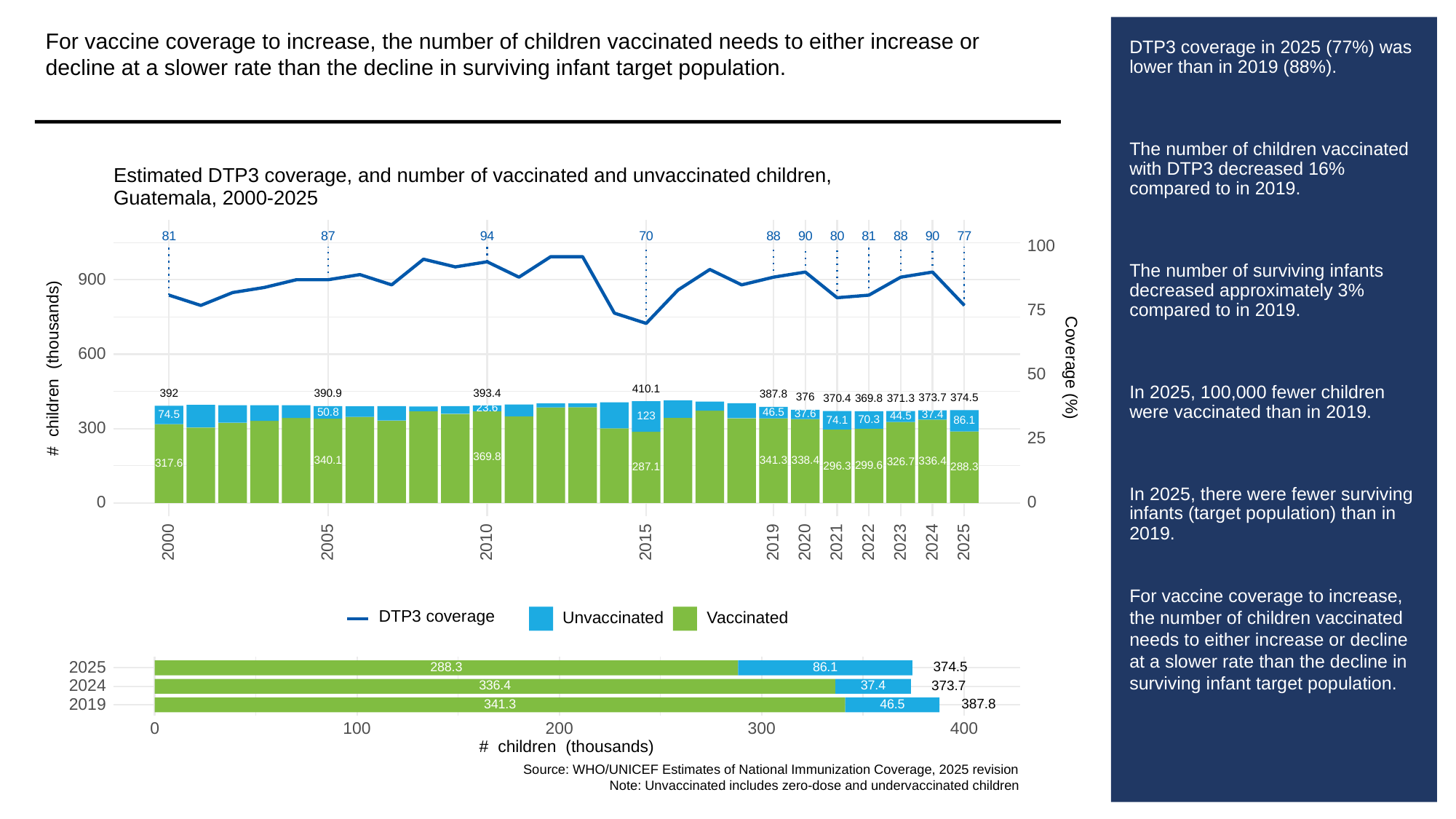

For vaccine coverage to increase, the number of children vaccinated needs to either increase or decline at a slower rate than the decline in surviving infant target population.
# DTP3 coverage in 2025 (77%) was lower than in 2019 (88%).

The number of children vaccinated with DTP3 decreased 16% compared to in 2019.

The number of surviving infants decreased approximately 3% compared to in 2019.

In 2025, 100,000 fewer children were vaccinated than in 2019.

In 2025, there were fewer surviving infants (target population) than in 2019.

For vaccine coverage to increase, the number of children vaccinated needs to either increase or decline at a slower rate than the decline in surviving infant target population.

Estimated DTP3 coverage, and number of vaccinated and unvaccinated children,
Guatemala, 2000-2025

81
87
94
70
88
90
80
81
88
90
77
100

900

75

600

#  children  (thousands)
Coverage (%)
50
410.1
393.4
392
390.9
387.8

376
374.5
373.7
371.3
370.4
369.8

23.6

50.8
46.5

37.6

37.4
74.5

44.5
123

70.3
74.1

86.1

300

25
369.8
341.3
340.1
338.4
336.4
326.7
317.6
299.6
296.3
288.3
287.1

0
0

2023
2000
2005
2010
2015
2019
2020
2021
2022
2024
2025

DTP3 coverage
Unvaccinated
Vaccinated

2025
374.5
288.3
86.1

2024
373.7
336.4
37.4

2019
387.8
341.3
46.5

300
0
100
200
400
#  children  (thousands)
Source: WHO/UNICEF Estimates of National Immunization Coverage, 2025 revision
Note: Unvaccinated includes zero-dose and undervaccinated children